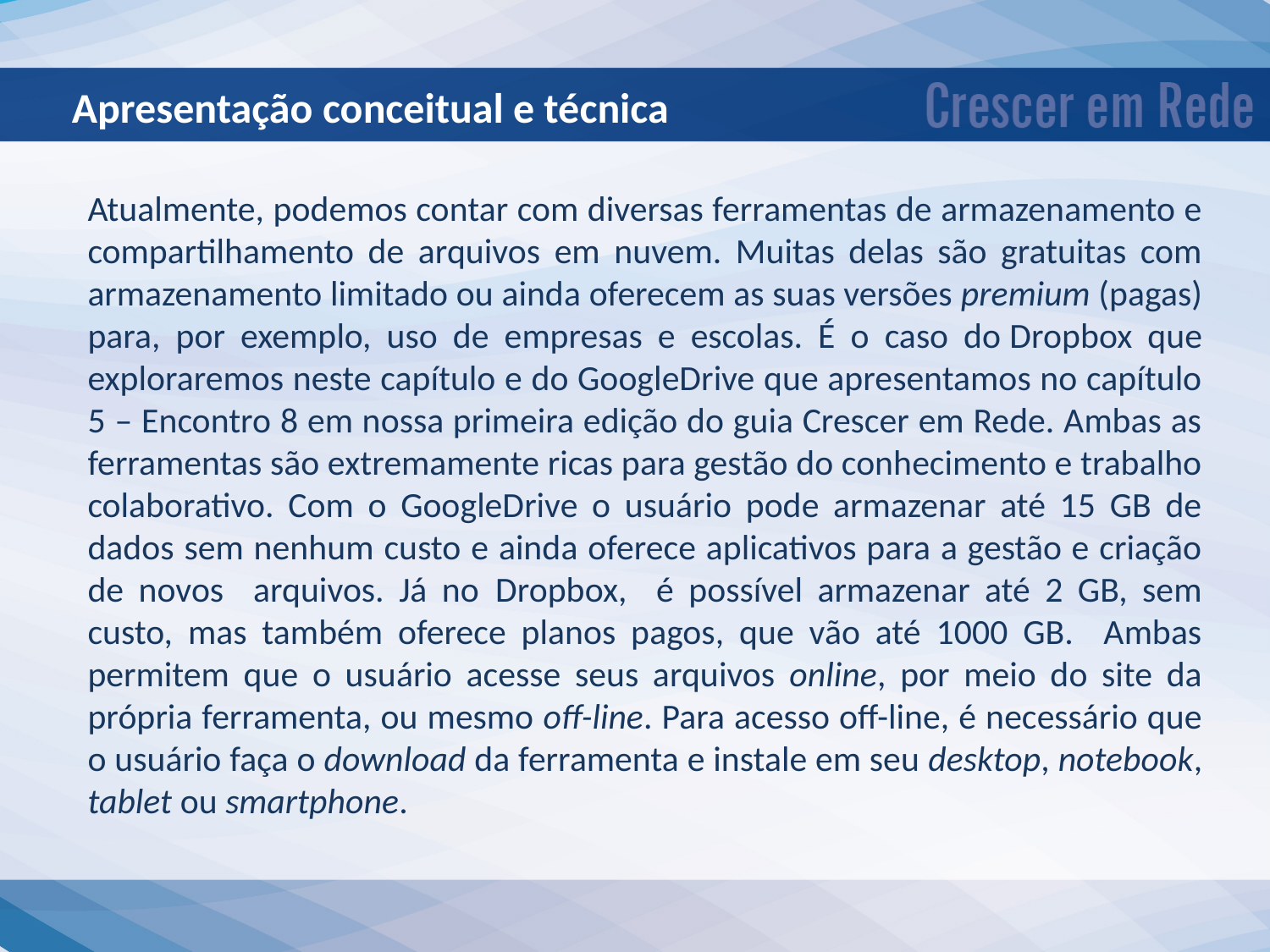

Apresentação conceitual e técnica
Atualmente, podemos contar com diversas ferramentas de armazenamento e compartilhamento de arquivos em nuvem. Muitas delas são gratuitas com armazenamento limitado ou ainda oferecem as suas versões premium (pagas) para, por exemplo, uso de empresas e escolas. É o caso do Dropbox que exploraremos neste capítulo e do GoogleDrive que apresentamos no capítulo 5 – Encontro 8 em nossa primeira edição do guia Crescer em Rede. Ambas as ferramentas são extremamente ricas para gestão do conhecimento e trabalho colaborativo. Com o GoogleDrive o usuário pode armazenar até 15 GB de dados sem nenhum custo e ainda oferece aplicativos para a gestão e criação de novos  arquivos. Já no  Dropbox,  é possível armazenar até 2 GB, sem custo, mas também oferece planos pagos, que vão até 1000 GB.  Ambas permitem que o usuário acesse seus arquivos online, por meio do site da própria ferramenta, ou mesmo off-line. Para acesso off-line, é necessário que o usuário faça o download da ferramenta e instale em seu desktop, notebook, tablet ou smartphone.